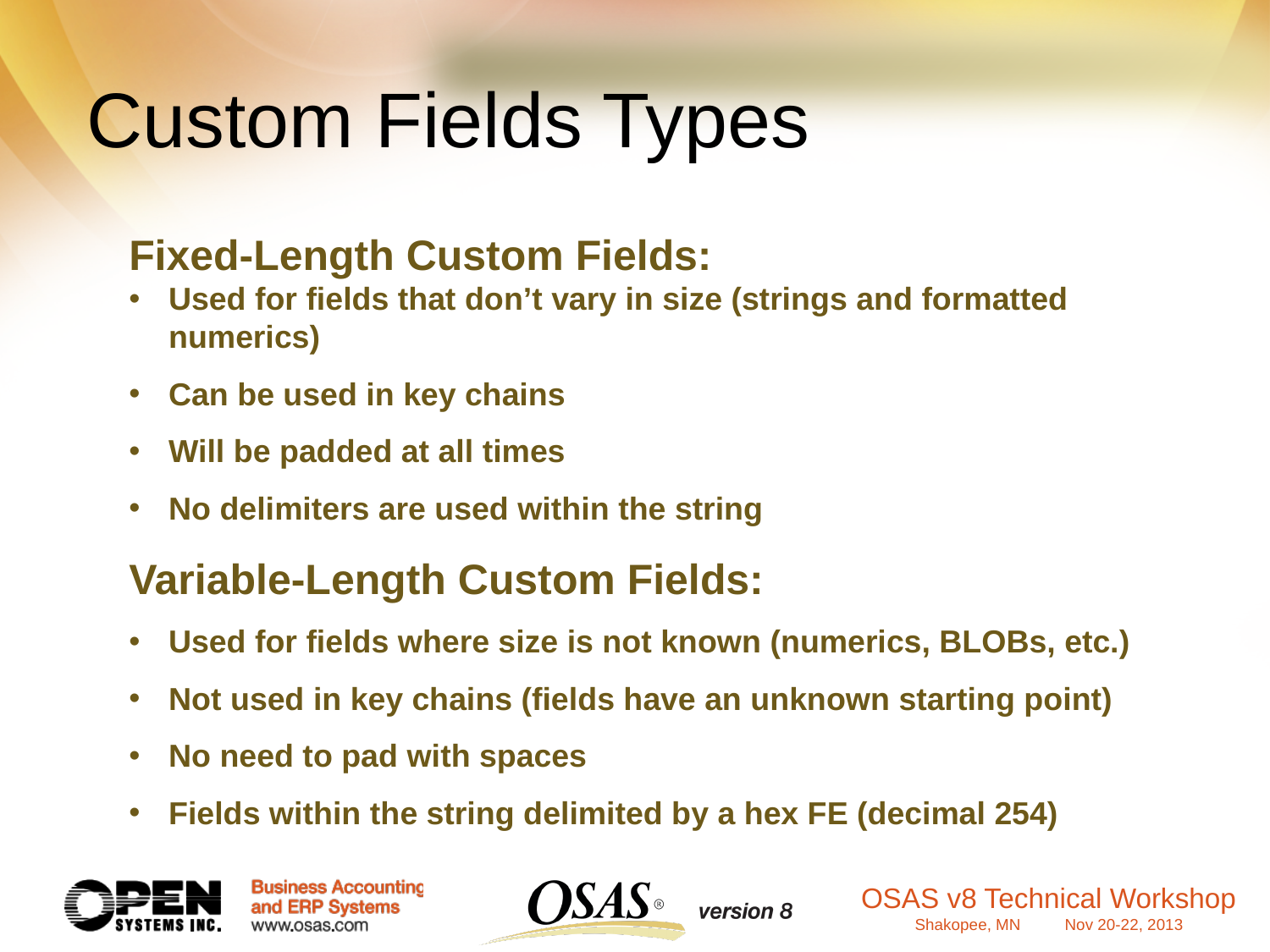

Custom Fields Types
Fixed-Length Custom Fields:
Used for fields that don’t vary in size (strings and formatted numerics)
Can be used in key chains
Will be padded at all times
No delimiters are used within the string
Variable-Length Custom Fields:
Used for fields where size is not known (numerics, BLOBs, etc.)
Not used in key chains (fields have an unknown starting point)
No need to pad with spaces
Fields within the string delimited by a hex FE (decimal 254)